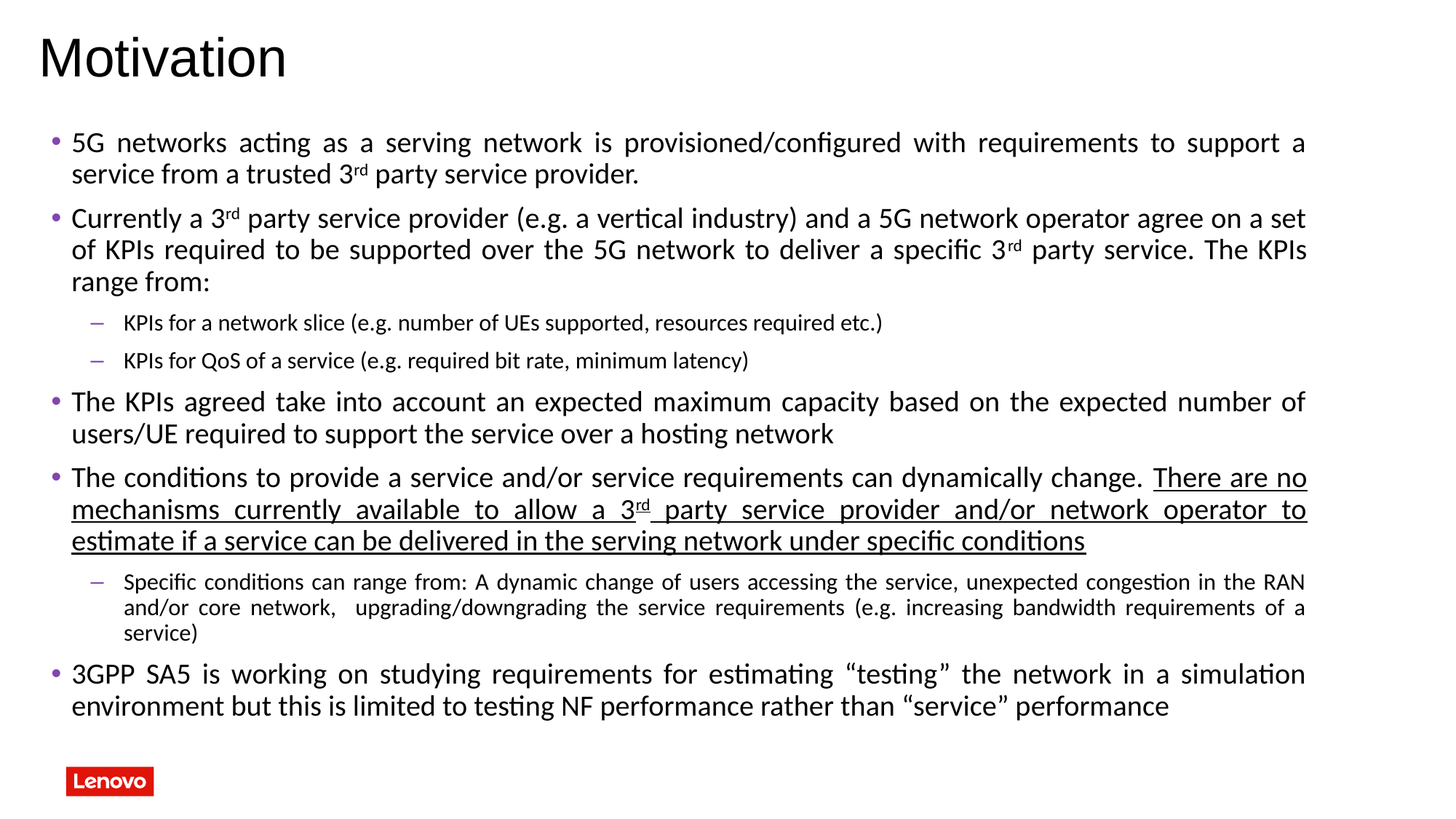

# Motivation
5G networks acting as a serving network is provisioned/configured with requirements to support a service from a trusted 3rd party service provider.
Currently a 3rd party service provider (e.g. a vertical industry) and a 5G network operator agree on a set of KPIs required to be supported over the 5G network to deliver a specific 3rd party service. The KPIs range from:
KPIs for a network slice (e.g. number of UEs supported, resources required etc.)
KPIs for QoS of a service (e.g. required bit rate, minimum latency)
The KPIs agreed take into account an expected maximum capacity based on the expected number of users/UE required to support the service over a hosting network
The conditions to provide a service and/or service requirements can dynamically change. There are no mechanisms currently available to allow a 3rd party service provider and/or network operator to estimate if a service can be delivered in the serving network under specific conditions
Specific conditions can range from: A dynamic change of users accessing the service, unexpected congestion in the RAN and/or core network,  upgrading/downgrading the service requirements (e.g. increasing bandwidth requirements of a service)
3GPP SA5 is working on studying requirements for estimating “testing” the network in a simulation environment but this is limited to testing NF performance rather than “service” performance